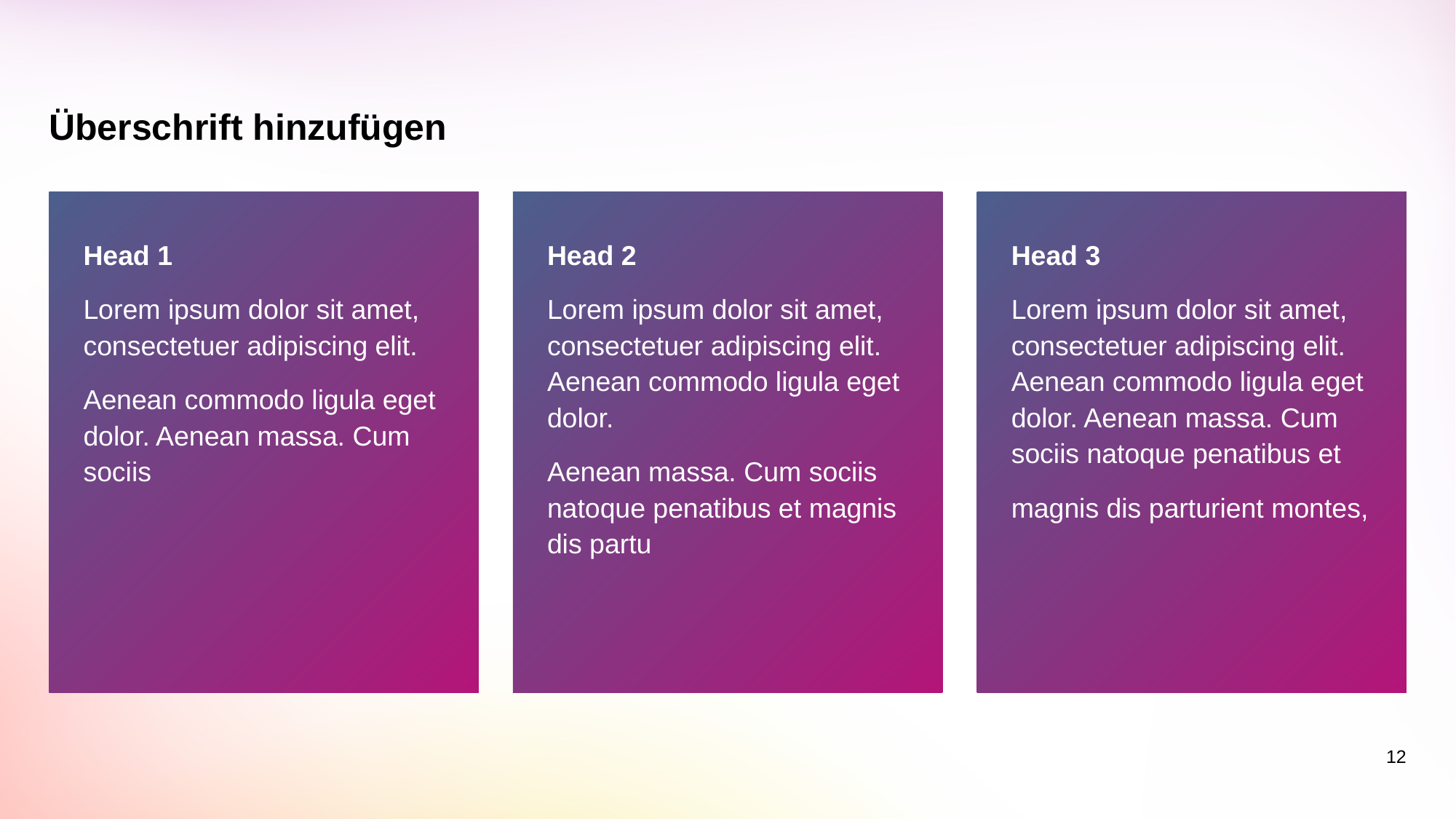

# Überschrift hinzufügen
Head 1
Lorem ipsum dolor sit amet, consectetuer adipiscing elit.
Aenean commodo ligula eget dolor. Aenean massa. Cum sociis
Head 2
Lorem ipsum dolor sit amet, consectetuer adipiscing elit. Aenean commodo ligula eget dolor.
Aenean massa. Cum sociis natoque penatibus et magnis dis partu
Head 3
Lorem ipsum dolor sit amet, consectetuer adipiscing elit. Aenean commodo ligula eget dolor. Aenean massa. Cum sociis natoque penatibus et
magnis dis parturient montes,
12